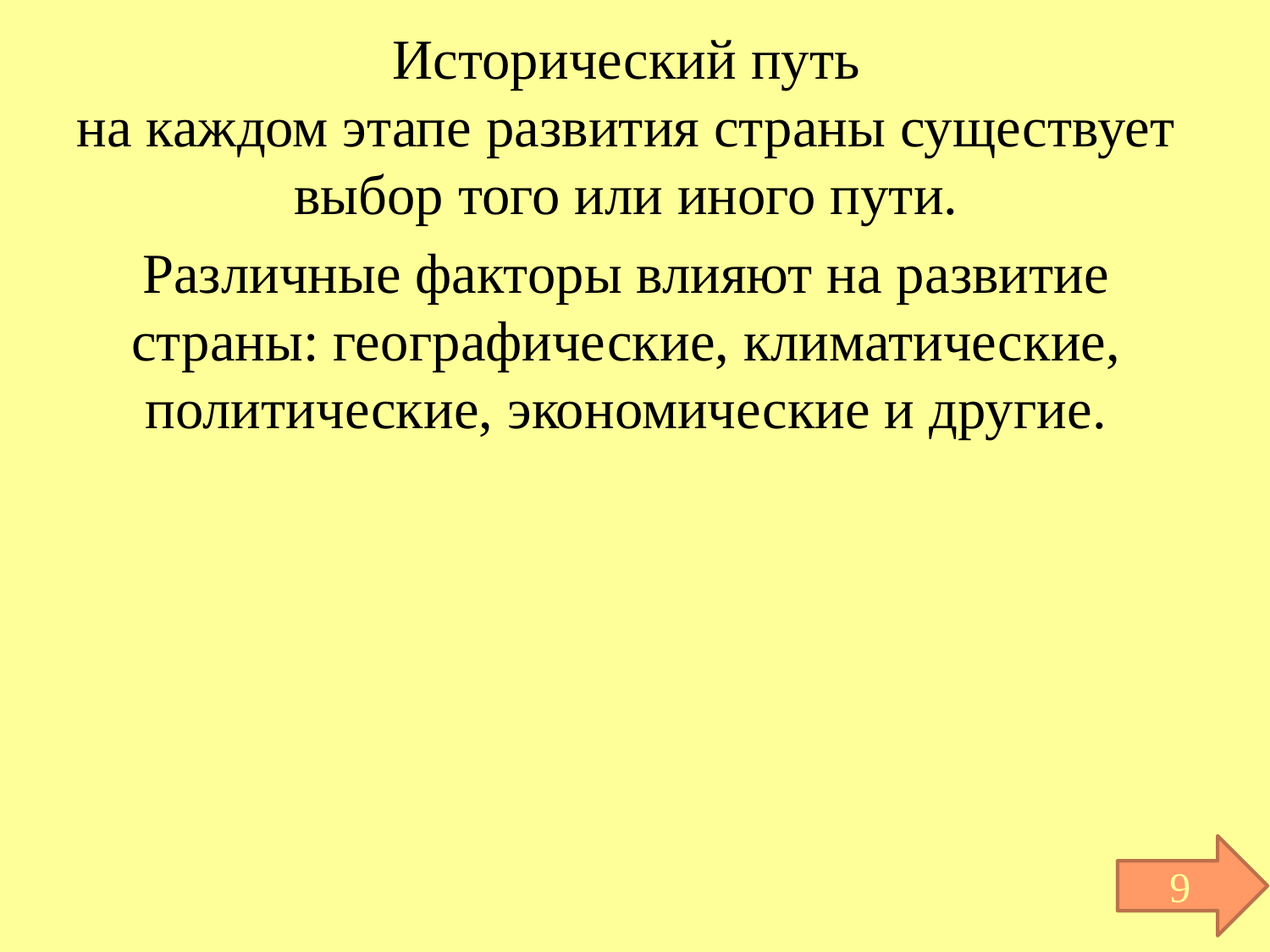

Исторический путь
на каждом этапе развития страны существует выбор того или иного пути.
Различные факторы влияют на развитие страны: географические, климатические, политические, экономические и другие.
#
9